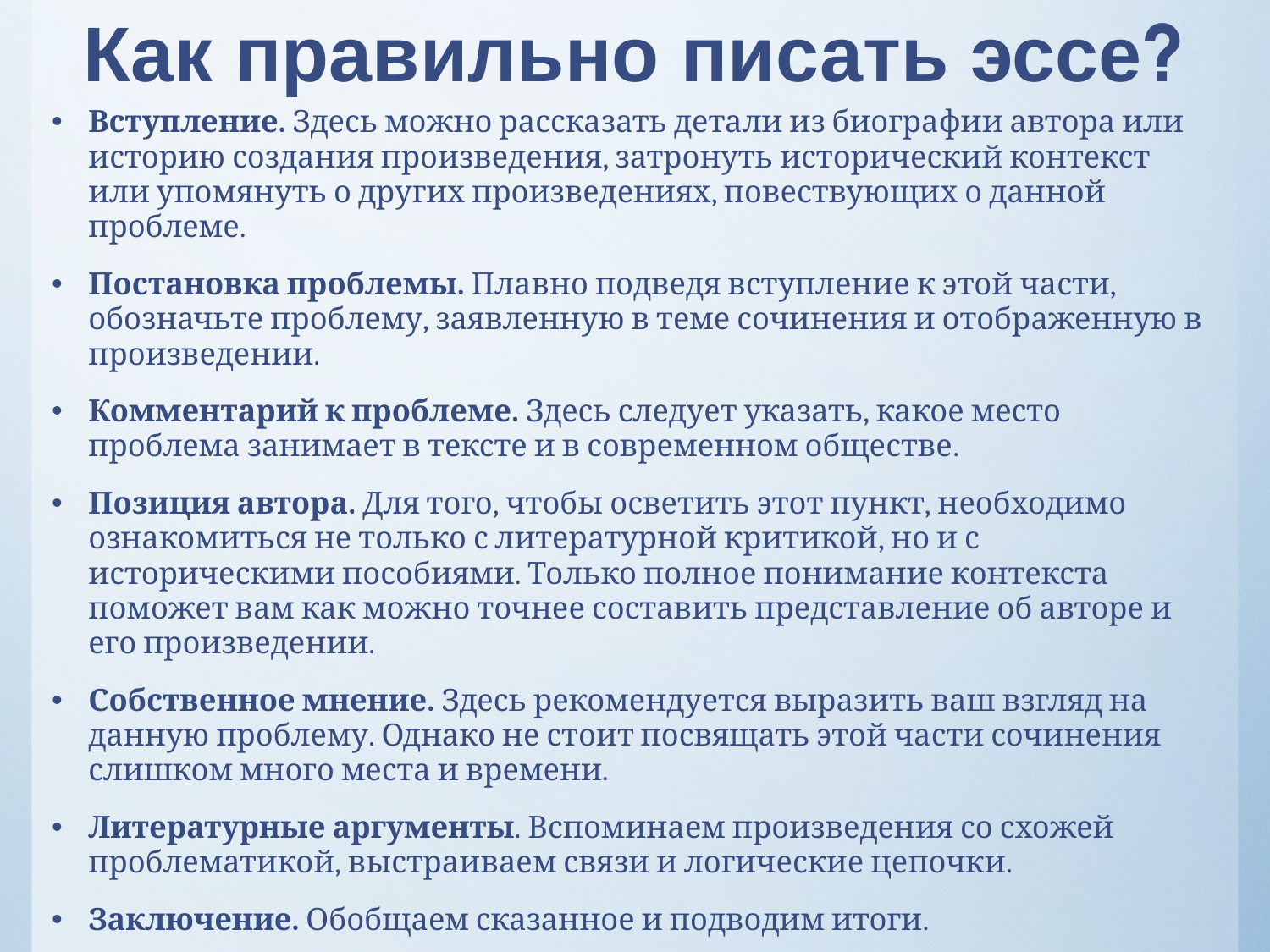

# Как правильно писать эссе?
Вступление. Здесь можно рассказать детали из биографии автора или историю создания произведения, затронуть исторический контекст или упомянуть о других произведениях, повествующих о данной проблеме.
Постановка проблемы. Плавно подведя вступление к этой части, обозначьте проблему, заявленную в теме сочинения и отображенную в произведении.
Комментарий к проблеме. Здесь следует указать, какое место проблема занимает в тексте и в современном обществе.
Позиция автора. Для того, чтобы осветить этот пункт, необходимо ознакомиться не только с литературной критикой, но и с историческими пособиями. Только полное понимание контекста поможет вам как можно точнее составить представление об авторе и его произведении.
Собственное мнение. Здесь рекомендуется выразить ваш взгляд на данную проблему. Однако не стоит посвящать этой части сочинения слишком много места и времени.
Литературные аргументы. Вспоминаем произведения со схожей проблематикой, выстраиваем связи и логические цепочки.
Заключение. Обобщаем сказанное и подводим итоги.